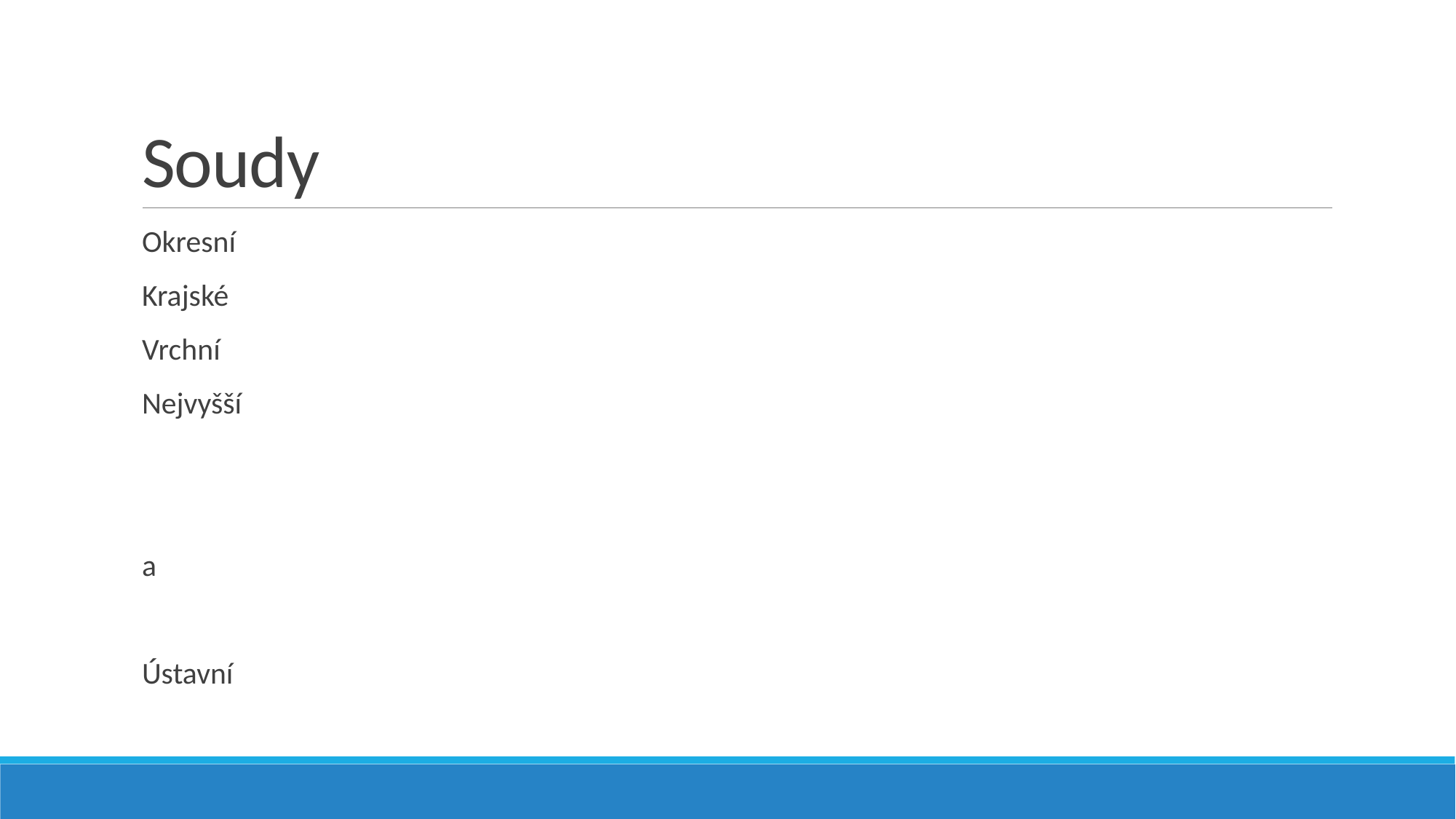

# Soudy
Okresní
Krajské
Vrchní
Nejvyšší

a

Ústavní